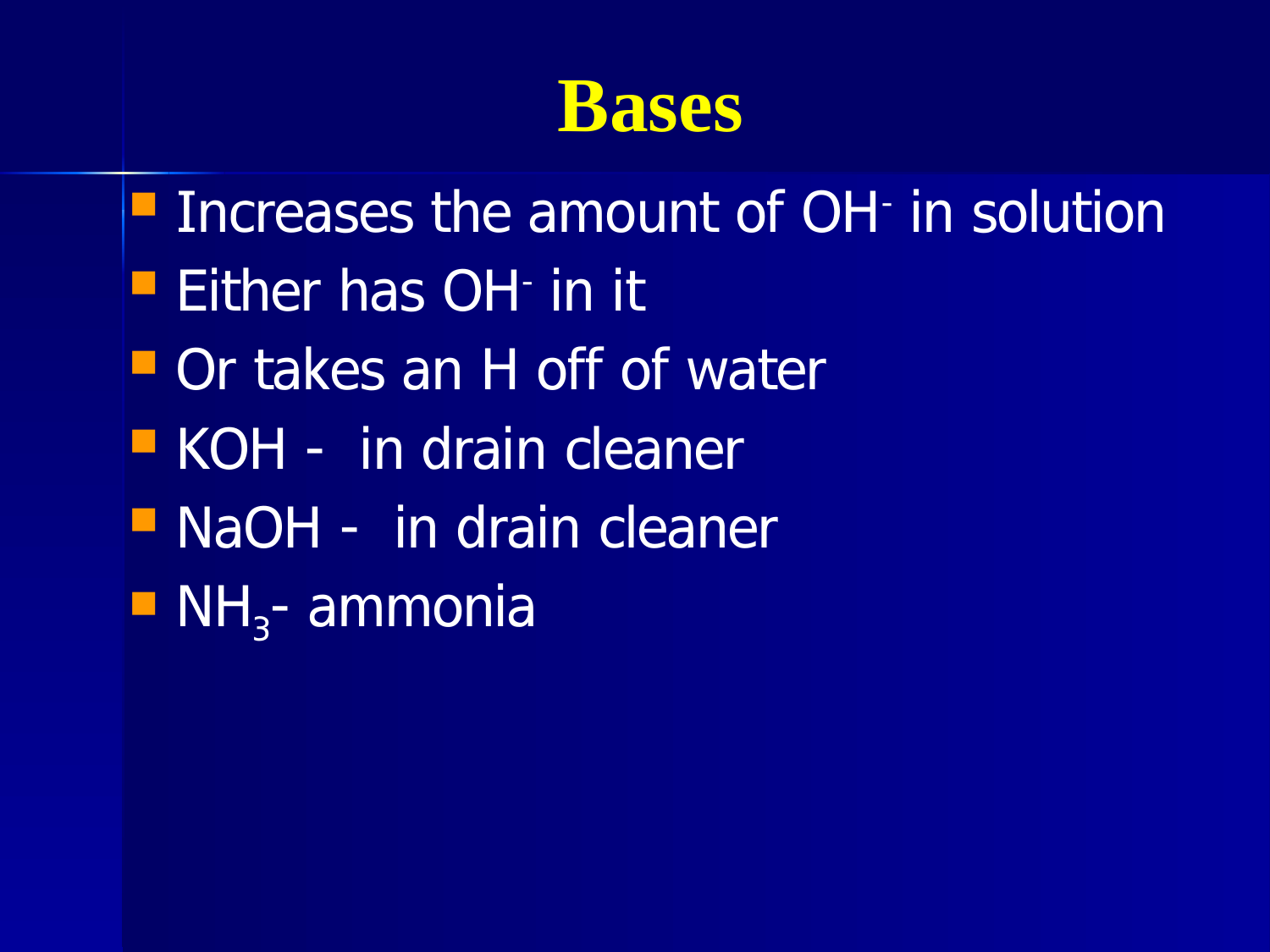

# Bases
Increases the amount of OH- in solution
Either has OH- in it
Or takes an H off of water
KOH -  in drain cleaner
NaOH -  in drain cleaner
NH3- ammonia